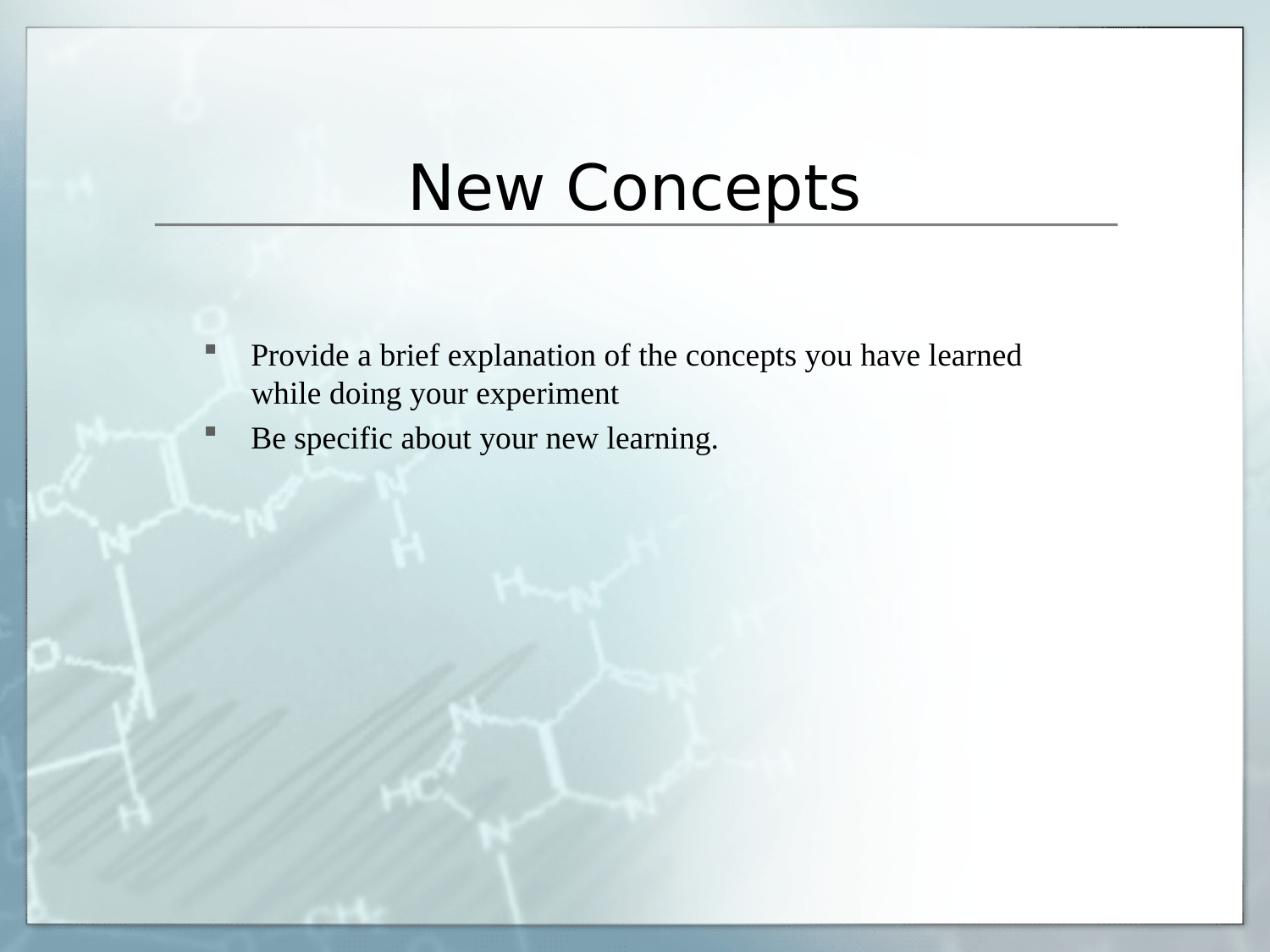

# New Concepts
Provide a brief explanation of the concepts you have learned while doing your experiment
Be specific about your new learning.